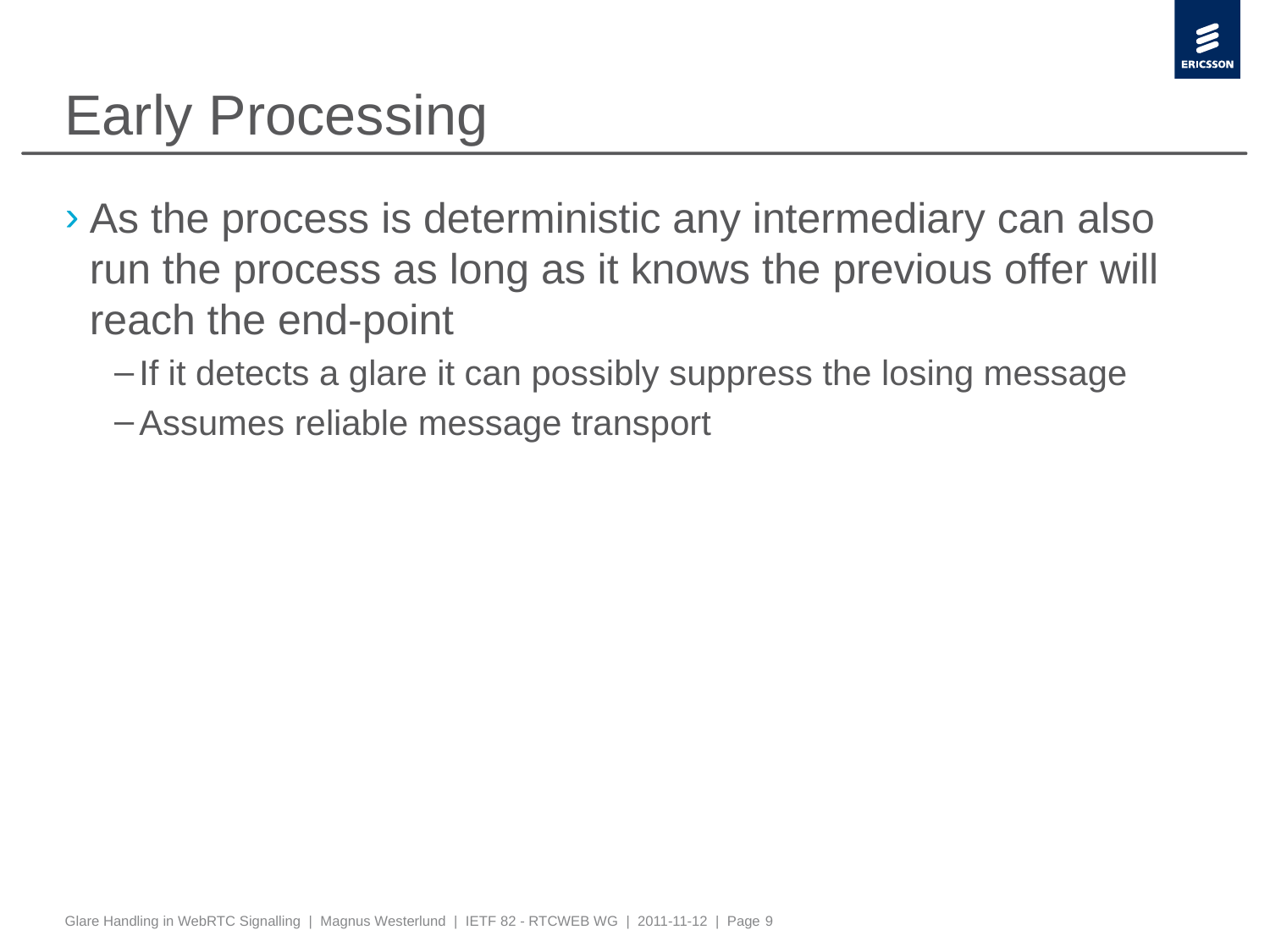

# Early Processing
As the process is deterministic any intermediary can also run the process as long as it knows the previous offer will reach the end-point
If it detects a glare it can possibly suppress the losing message
Assumes reliable message transport